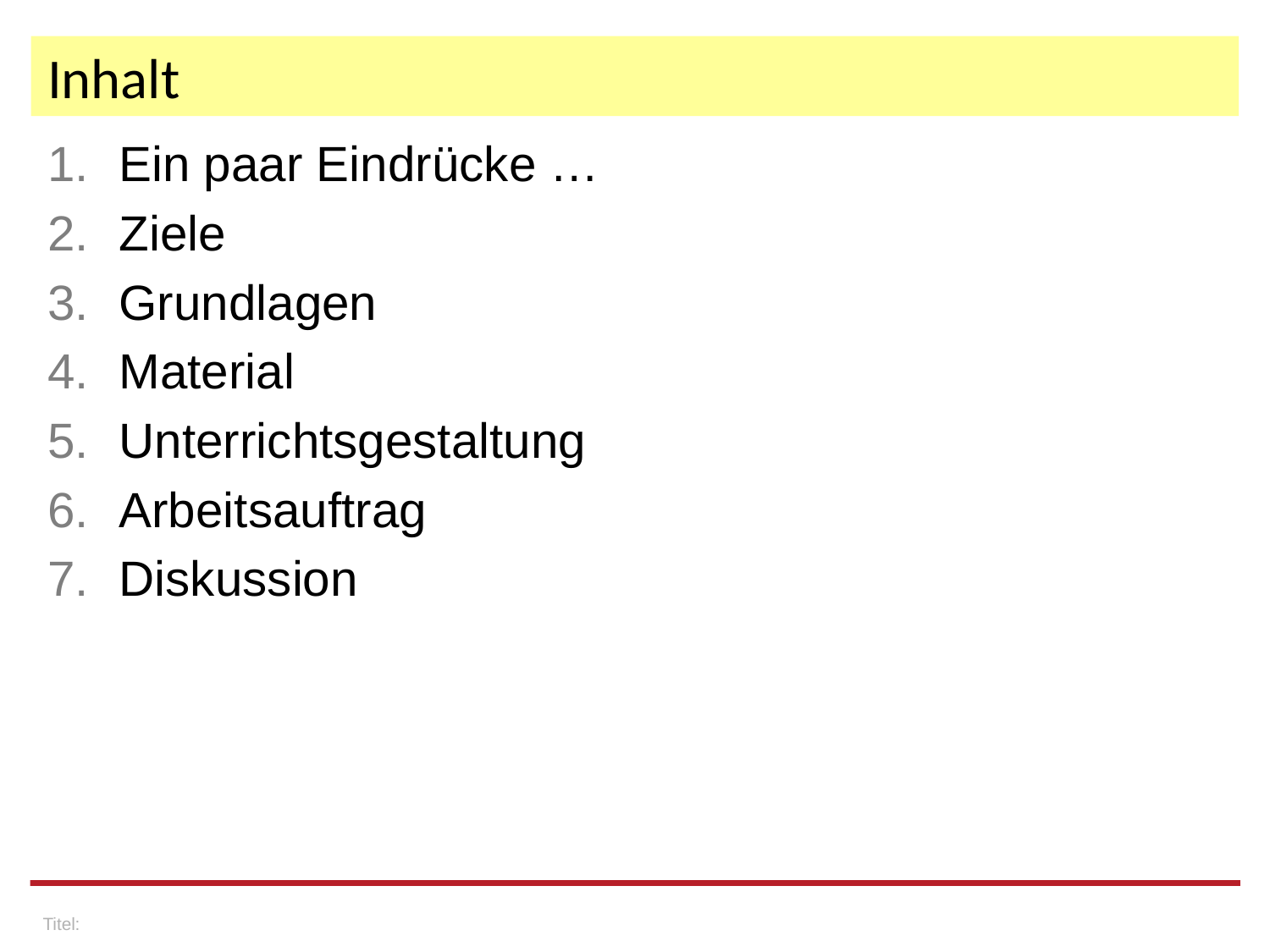

# Inhalt
Ein paar Eindrücke …
Ziele
Grundlagen
Material
Unterrichtsgestaltung
Arbeitsauftrag
Diskussion

Titel: